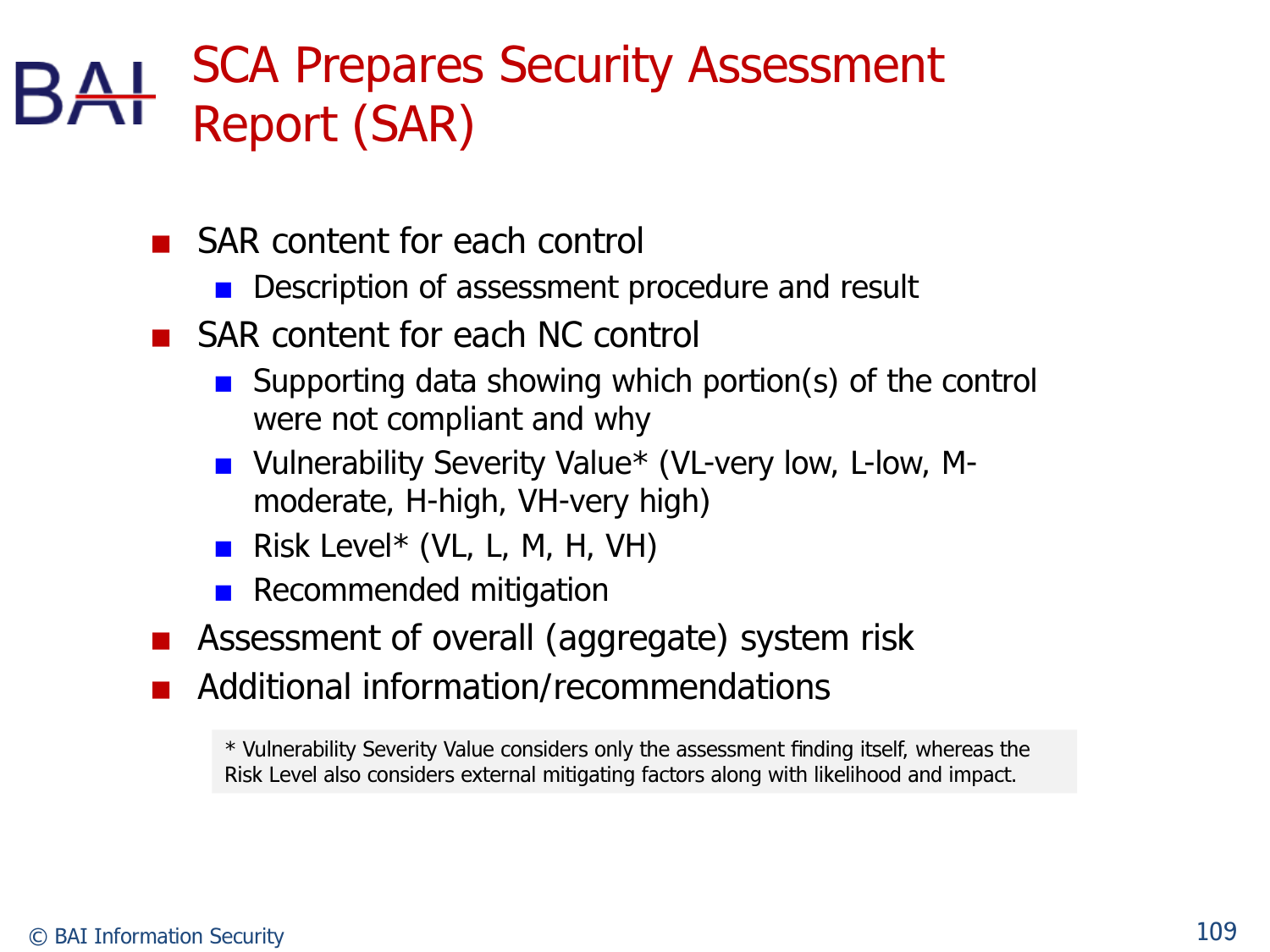

# SCA Prepares Security Assessment Report (SAR)
SAR content for each control
Description of assessment procedure and result
SAR content for each NC control
Supporting data showing which portion(s) of the control were not compliant and why
Vulnerability Severity Value* (VL-very low, L-low, M-moderate, H-high, VH-very high)
Risk Level* (VL, L, M, H, VH)
Recommended mitigation
Assessment of overall (aggregate) system risk
Additional information/recommendations
* Vulnerability Severity Value considers only the assessment finding itself, whereas the Risk Level also considers external mitigating factors along with likelihood and impact.